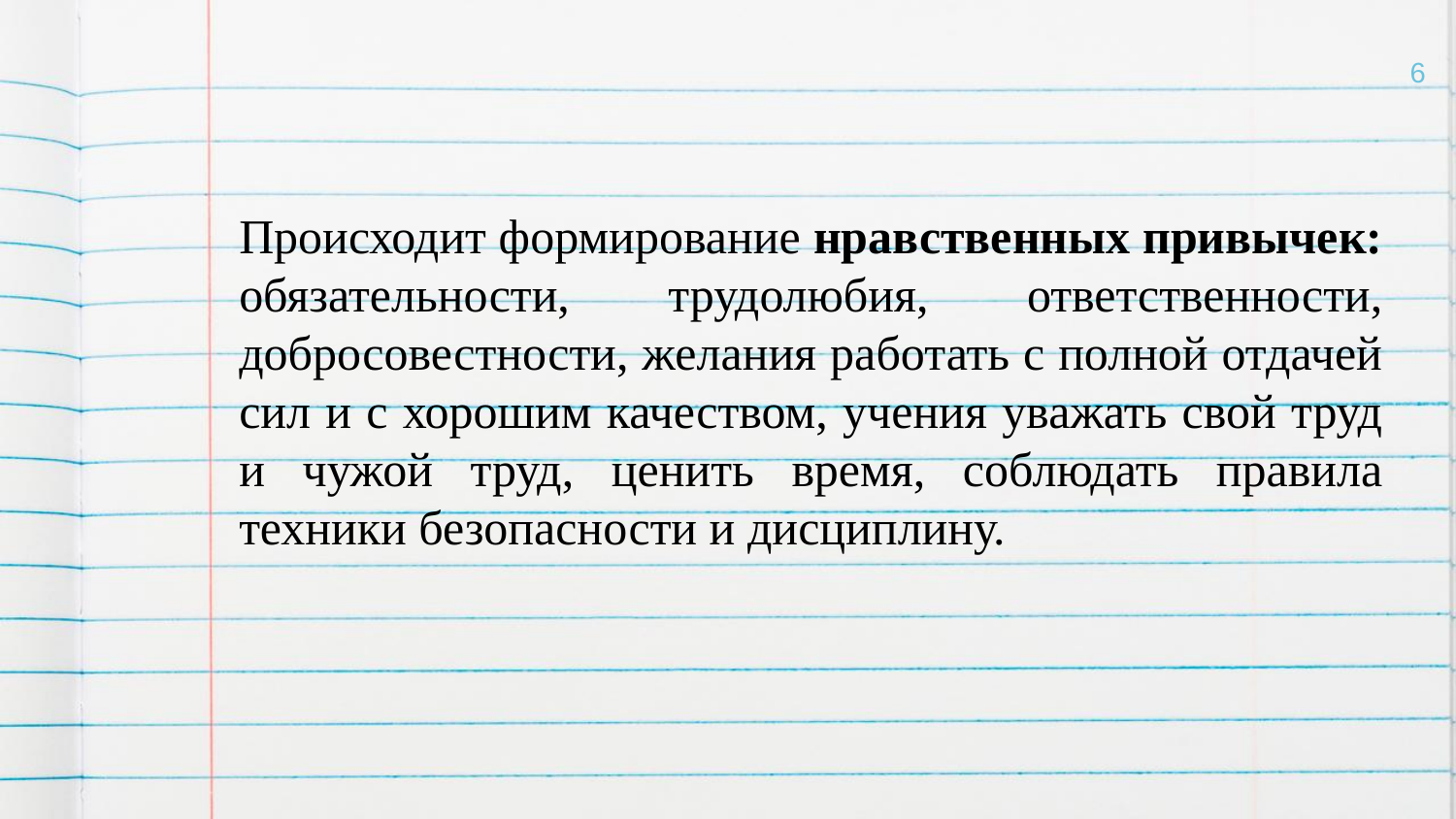

6
Происходит формирование нравственных привычек: обязательности, трудолюбия, ответственности, добросовестности, желания работать с полной отдачей сил и с хорошим качеством, учения уважать свой труд и чужой труд, ценить время, соблюдать правила техники безопасности и дисциплину.